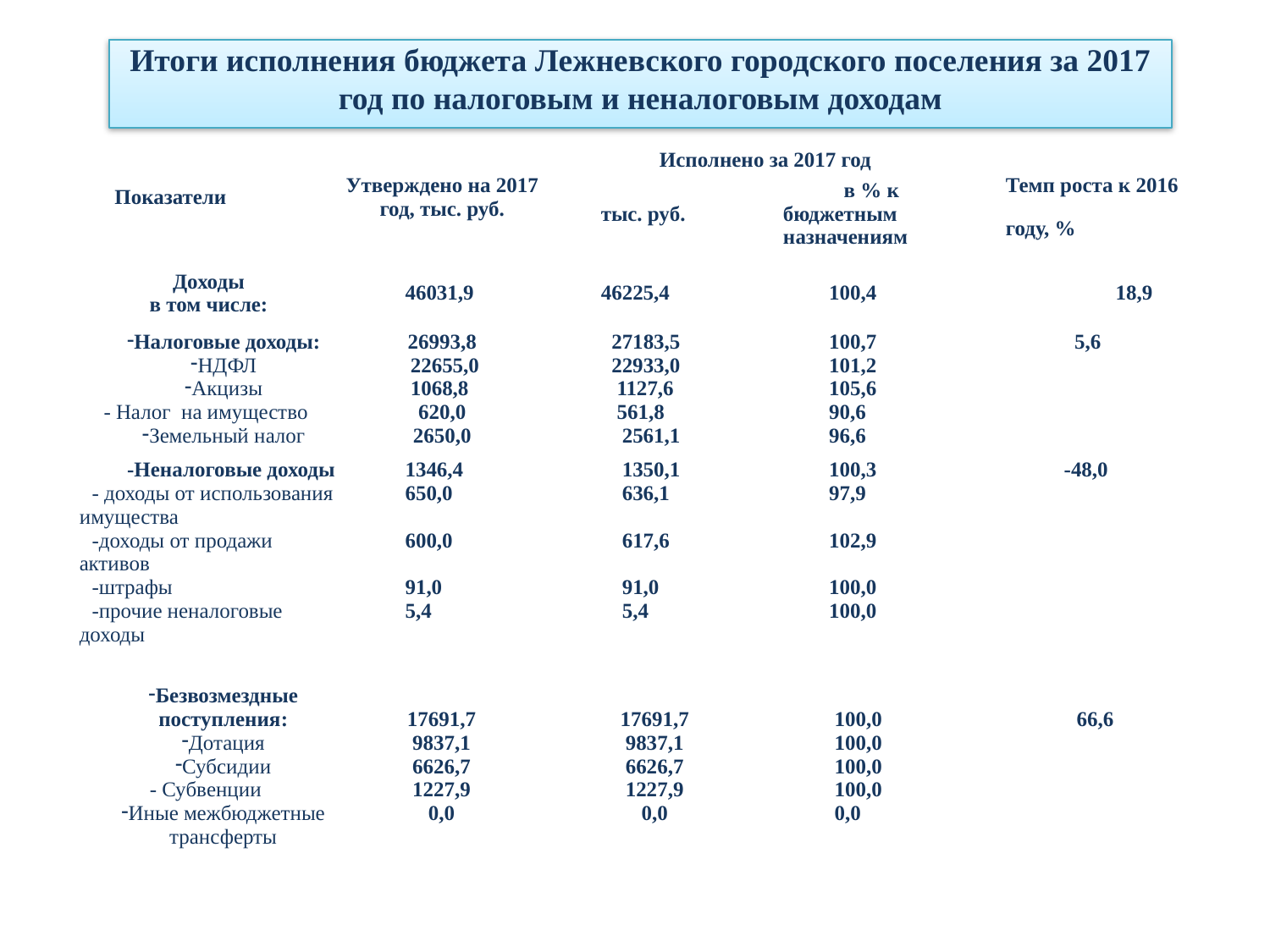

Итоги исполнения бюджета Лежневского городского поселения за 2017 год по налоговым и неналоговым доходам
| Показатели | Утверждено на 2017 год, тыс. руб. | Исполнено за 2017 год |  | Темп роста к 2016 году, % |
| --- | --- | --- | --- | --- |
|  |  | тыс. руб. | в % к бюджетным назначениям |  |
| Доходы в том числе: | 46031,9 | 46225,4 | 100,4 | 18,9 |
| Налоговые доходы: НДФЛ Акцизы - Налог на имущество Земельный налог | 26993,8 22655,0 1068,8 620,0 2650,0 | 27183,5 22933,0 1127,6 561,8 2561,1 | 100,7 101,2 105,6 90,6 96,6 | 5,6 |
| -Неналоговые доходы - доходы от использования имущества -доходы от продажи активов -штрафы -прочие неналоговые доходы | 1346,4 650,0 600,0 91,0 5,4 | 1350,1 636,1 617,6 91,0 5,4 | 100,3 97,9 102,9 100,0 100,0 | -48,0 |
| Безвозмездные поступления: Дотация Субсидии - Субвенции Иные межбюджетные трансферты | 17691,7 9837,1 6626,7 1227,9 0,0 | 17691,7 9837,1 6626,7 1227,9 0,0 | 100,0 100,0 100,0 100,0 0,0 | 66,6 |
| --- | --- | --- | --- | --- |